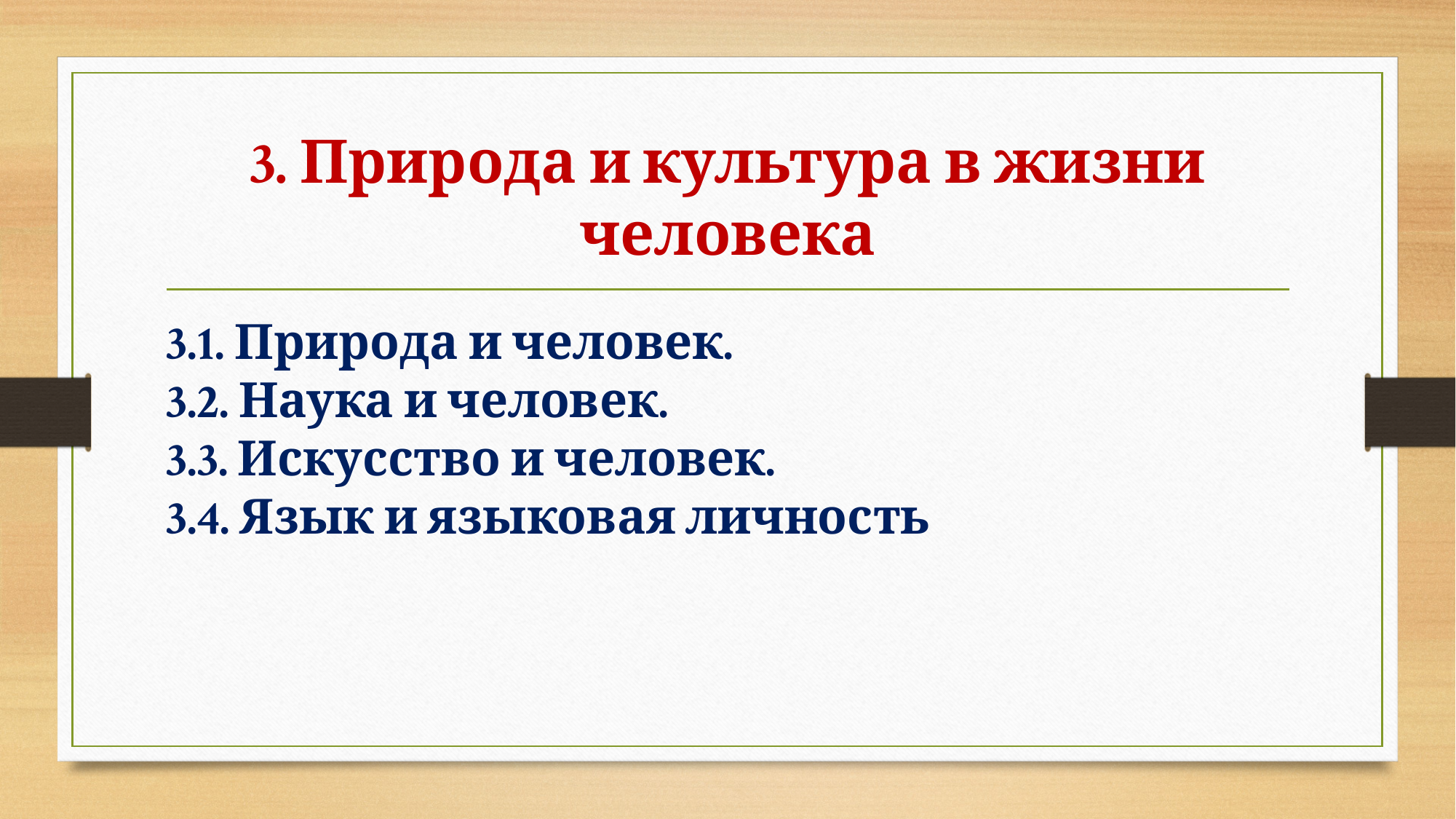

# 3. Природа и культура в жизни человека
3.1. Природа и человек.
3.2. Наука и человек.
3.3. Искусство и человек.
3.4. Язык и языковая личность